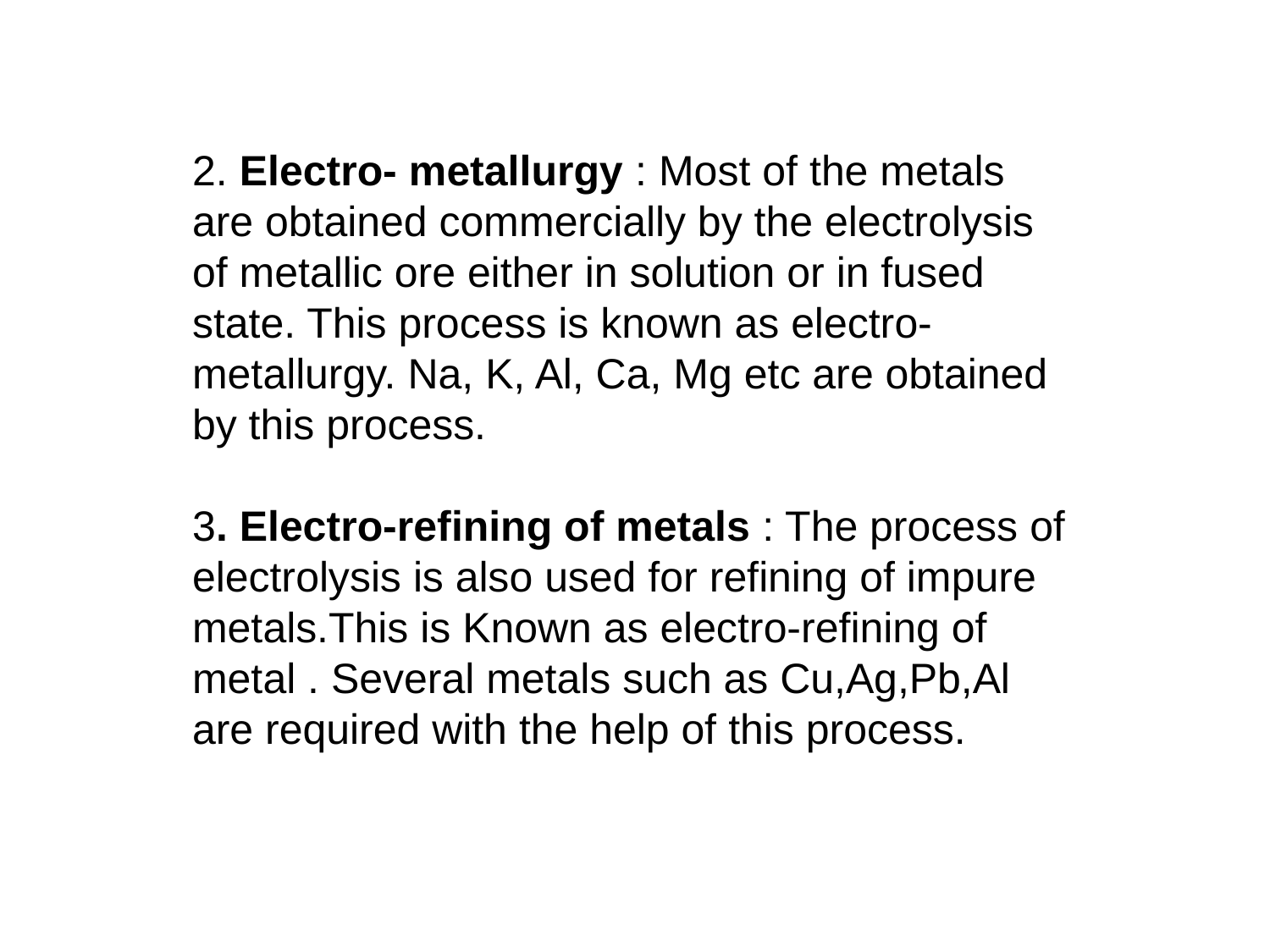

2. Electro- metallurgy : Most of the metals are obtained commercially by the electrolysis of metallic ore either in solution or in fused state. This process is known as electro-metallurgy. Na, K, Al, Ca, Mg etc are obtained by this process.

3. Electro-refining of metals : The process of electrolysis is also used for refining of impure metals.This is Known as electro-refining of metal . Several metals such as Cu,Ag,Pb,Al are required with the help of this process.